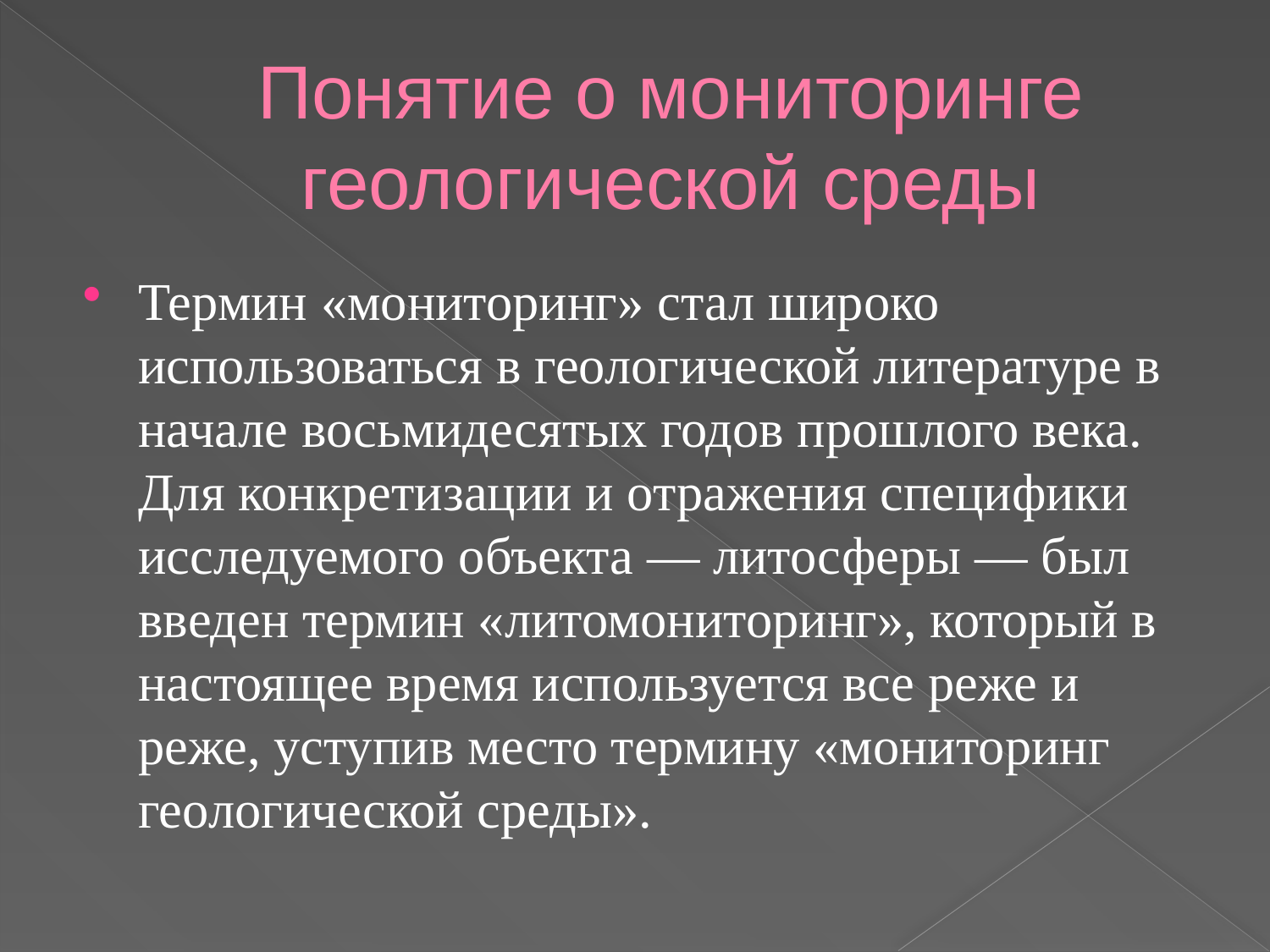

# Понятие о мониторинге геологической среды
Термин «мониторинг» стал широко использоваться в геологической литературе в начале восьмидесятых годов прошлого века. Для конкретизации и отражения специфики исследуемого объекта — литосферы — был введен термин «литомониторинг», который в настоящее время используется все реже и реже, уступив место термину «мониторинг геологической среды».